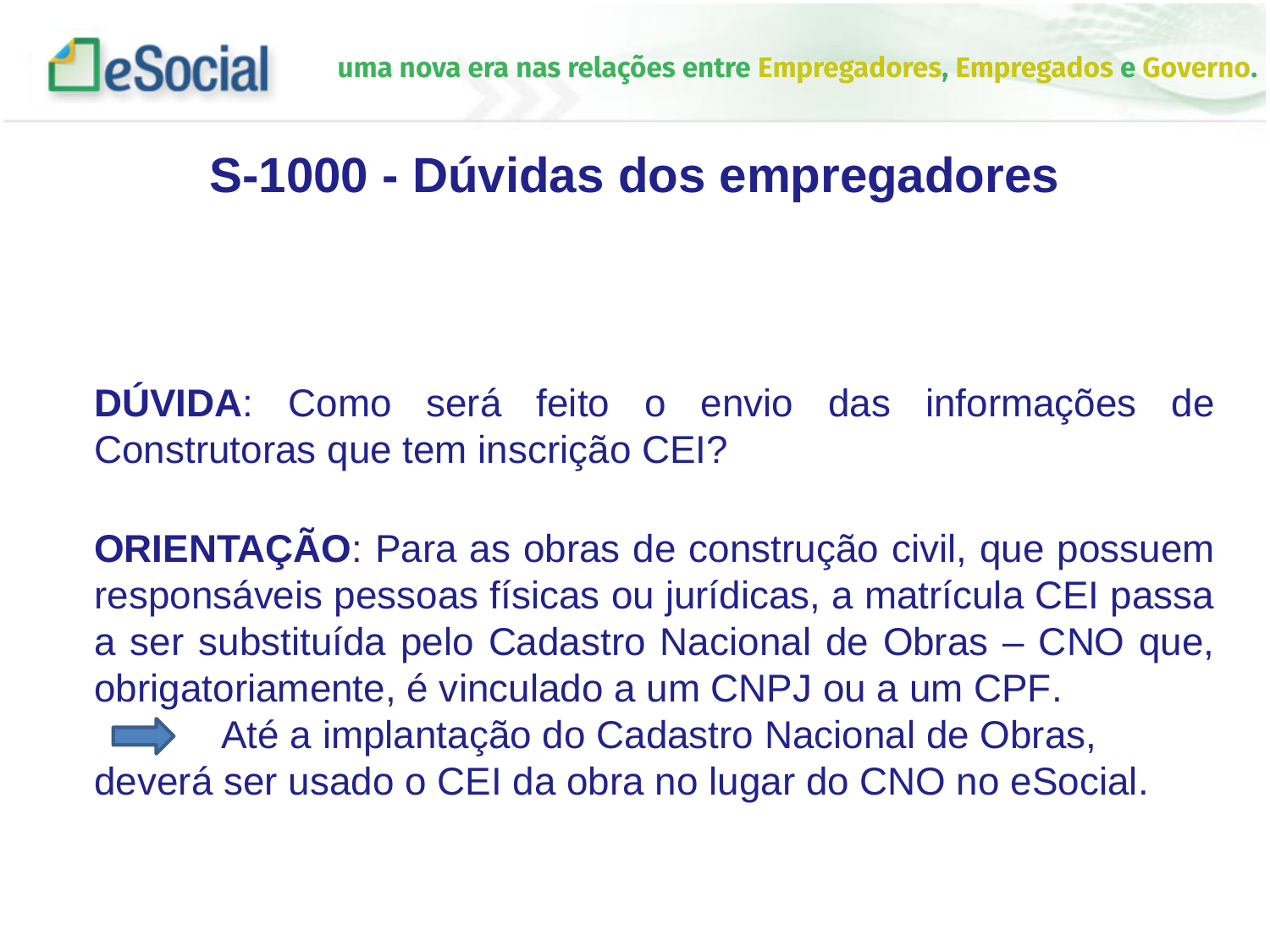

S-1000 - Dúvidas dos empregadores

DÚVIDA: Como será feito o envio das informações de Construtoras que tem inscrição CEI?

ORIENTAÇÃO: Para as obras de construção civil, que possuem responsáveis pessoas físicas ou jurídicas, a matrícula CEI passa a ser substituída pelo Cadastro Nacional de Obras – CNO que, obrigatoriamente, é vinculado a um CNPJ ou a um CPF.
	Até a implantação do Cadastro Nacional de Obras, deverá ser usado o CEI da obra no lugar do CNO no eSocial.